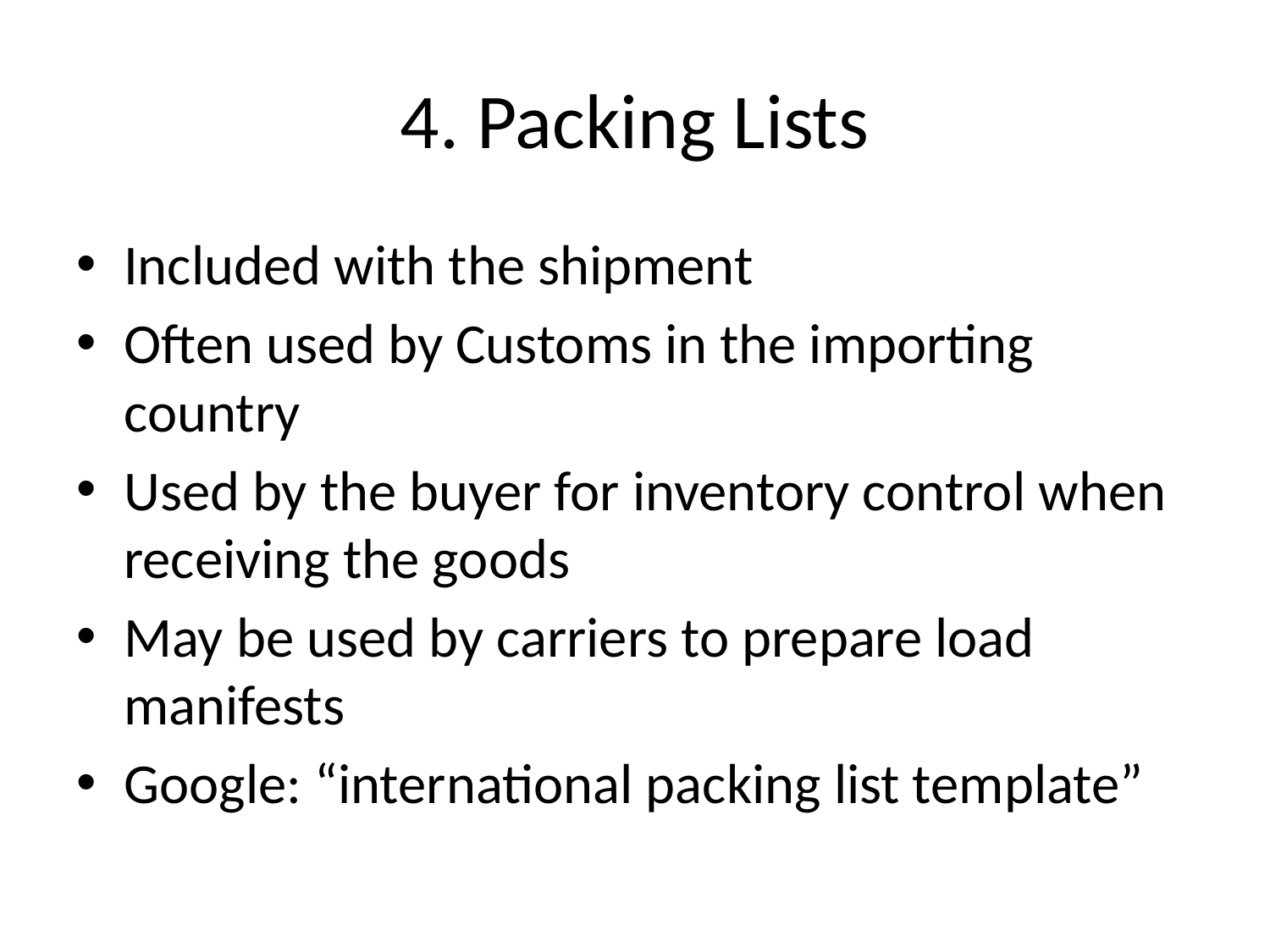

# 4. Packing Lists
Included with the shipment
Often used by Customs in the importing country
Used by the buyer for inventory control when receiving the goods
May be used by carriers to prepare load manifests
Google: “international packing list template”